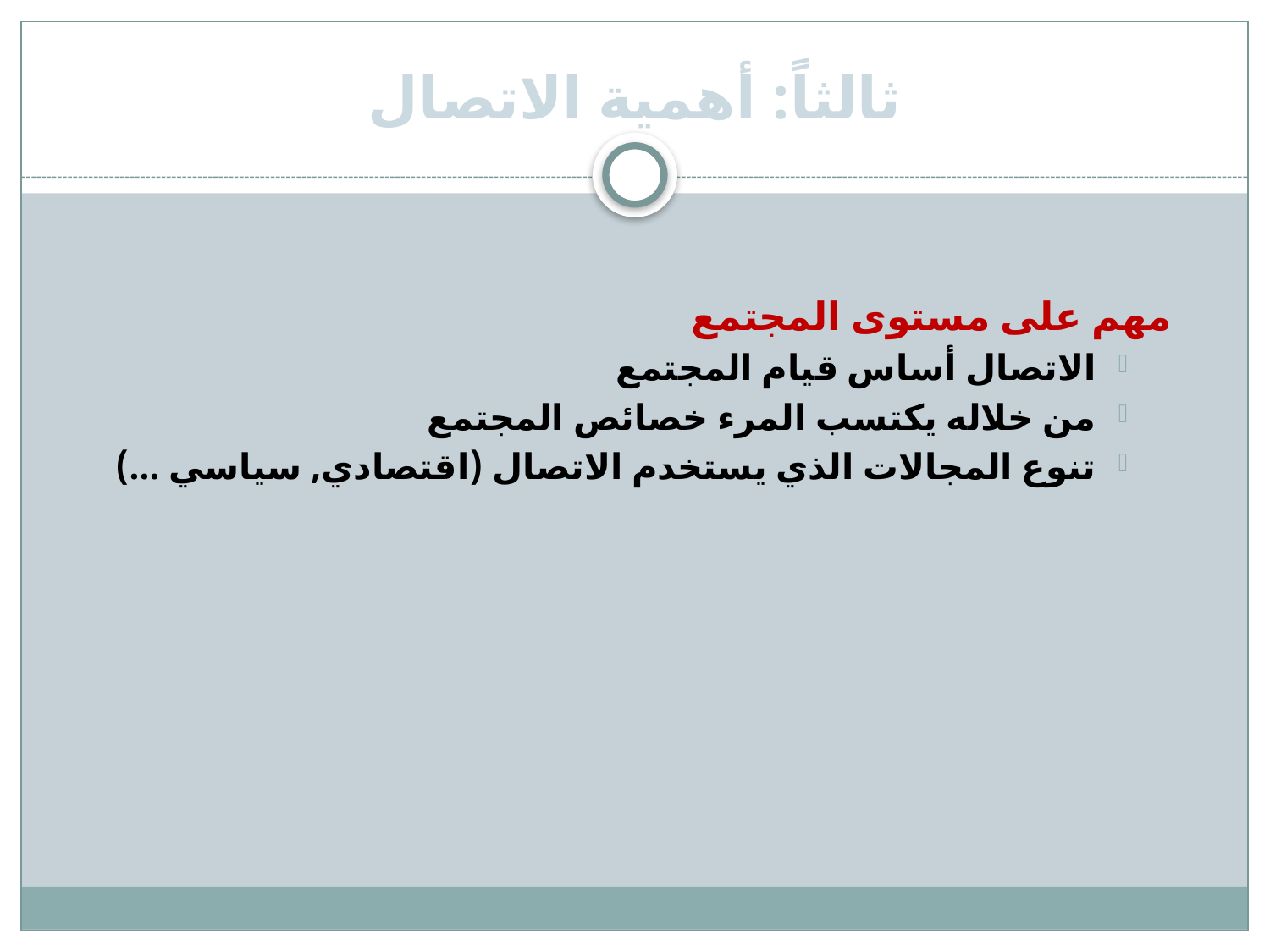

# ثالثاً: أهمية الاتصال
مهم على مستوى المجتمع
الاتصال أساس قيام المجتمع
من خلاله يكتسب المرء خصائص المجتمع
تنوع المجالات الذي يستخدم الاتصال (اقتصادي, سياسي ...)